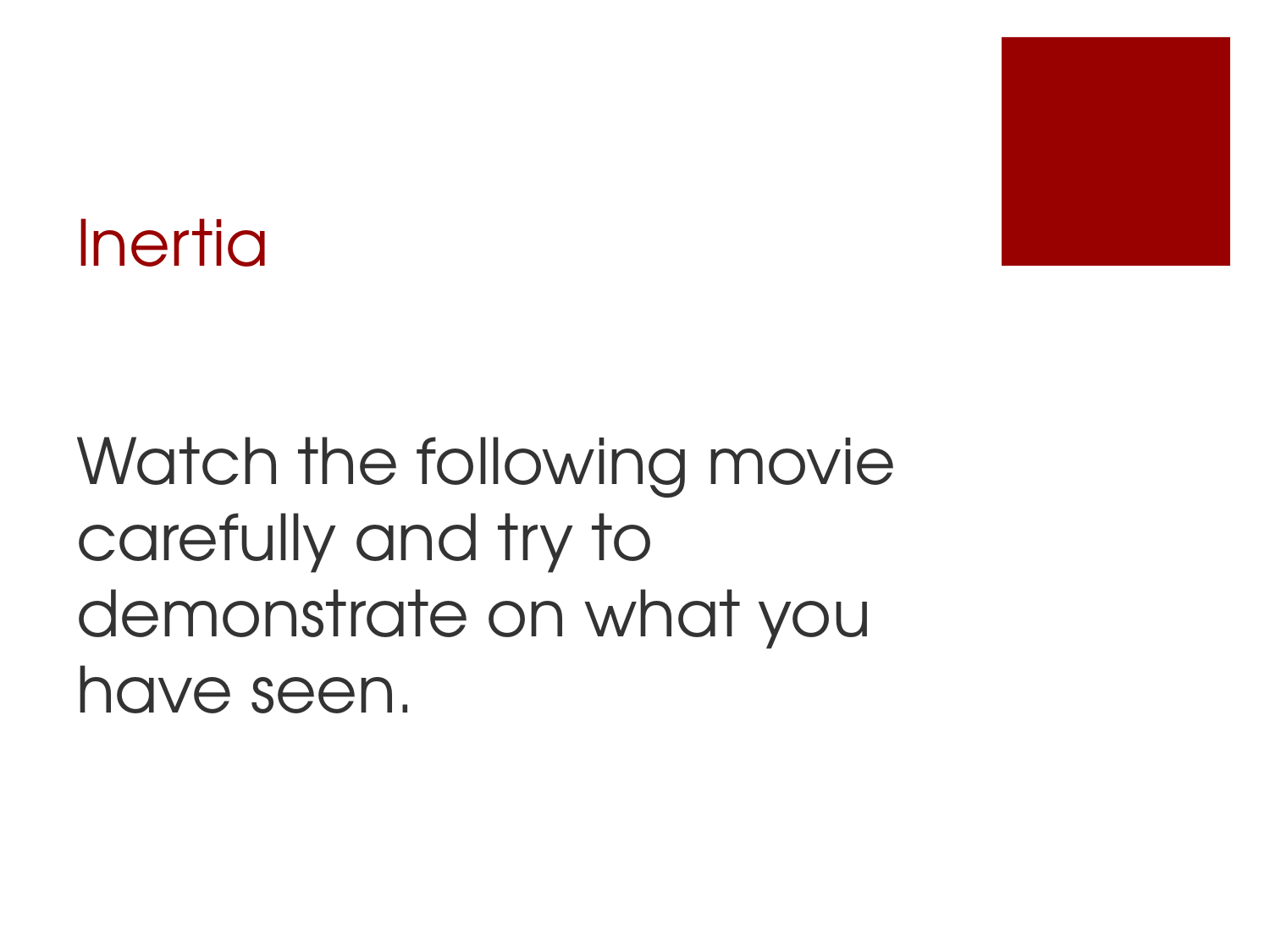

# Inertia

Watch the following movie carefully and try to demonstrate on what you have seen.